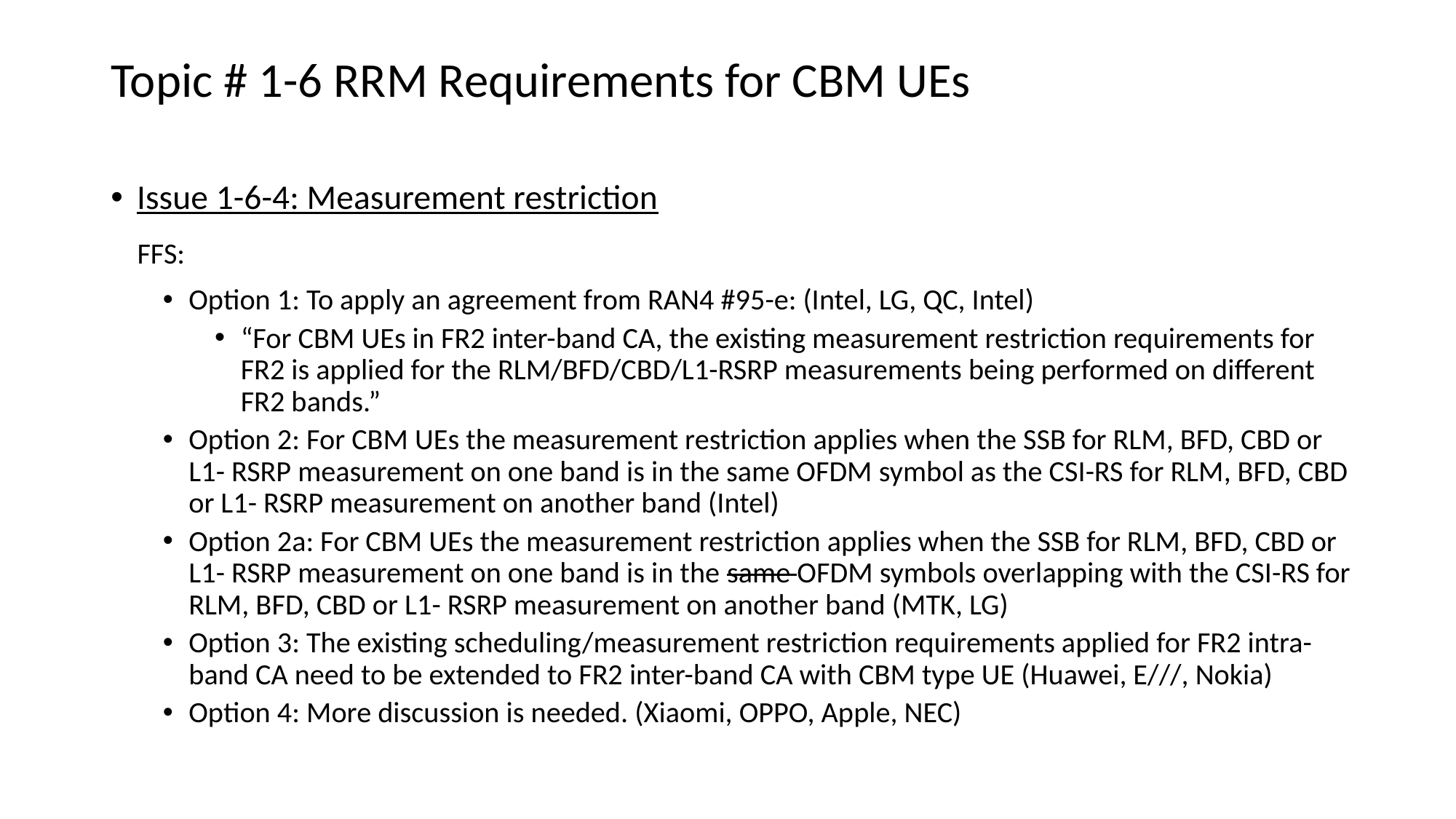

# Topic # 1-6 RRM Requirements for CBM UEs
Issue 1-6-4: Measurement restriction
    FFS:
Option 1: To apply an agreement from RAN4 #95-e: (Intel, LG, QC, Intel)
“For CBM UEs in FR2 inter-band CA, the existing measurement restriction requirements for FR2 is applied for the RLM/BFD/CBD/L1-RSRP measurements being performed on different FR2 bands.”
Option 2: For CBM UEs the measurement restriction applies when the SSB for RLM, BFD, CBD or L1- RSRP measurement on one band is in the same OFDM symbol as the CSI-RS for RLM, BFD, CBD or L1- RSRP measurement on another band (Intel)
Option 2a: For CBM UEs the measurement restriction applies when the SSB for RLM, BFD, CBD or L1- RSRP measurement on one band is in the same OFDM symbols overlapping with the CSI-RS for RLM, BFD, CBD or L1- RSRP measurement on another band (MTK, LG)
Option 3: The existing scheduling/measurement restriction requirements applied for FR2 intra-band CA need to be extended to FR2 inter-band CA with CBM type UE (Huawei, E///, Nokia)
Option 4: More discussion is needed. (Xiaomi, OPPO, Apple, NEC)